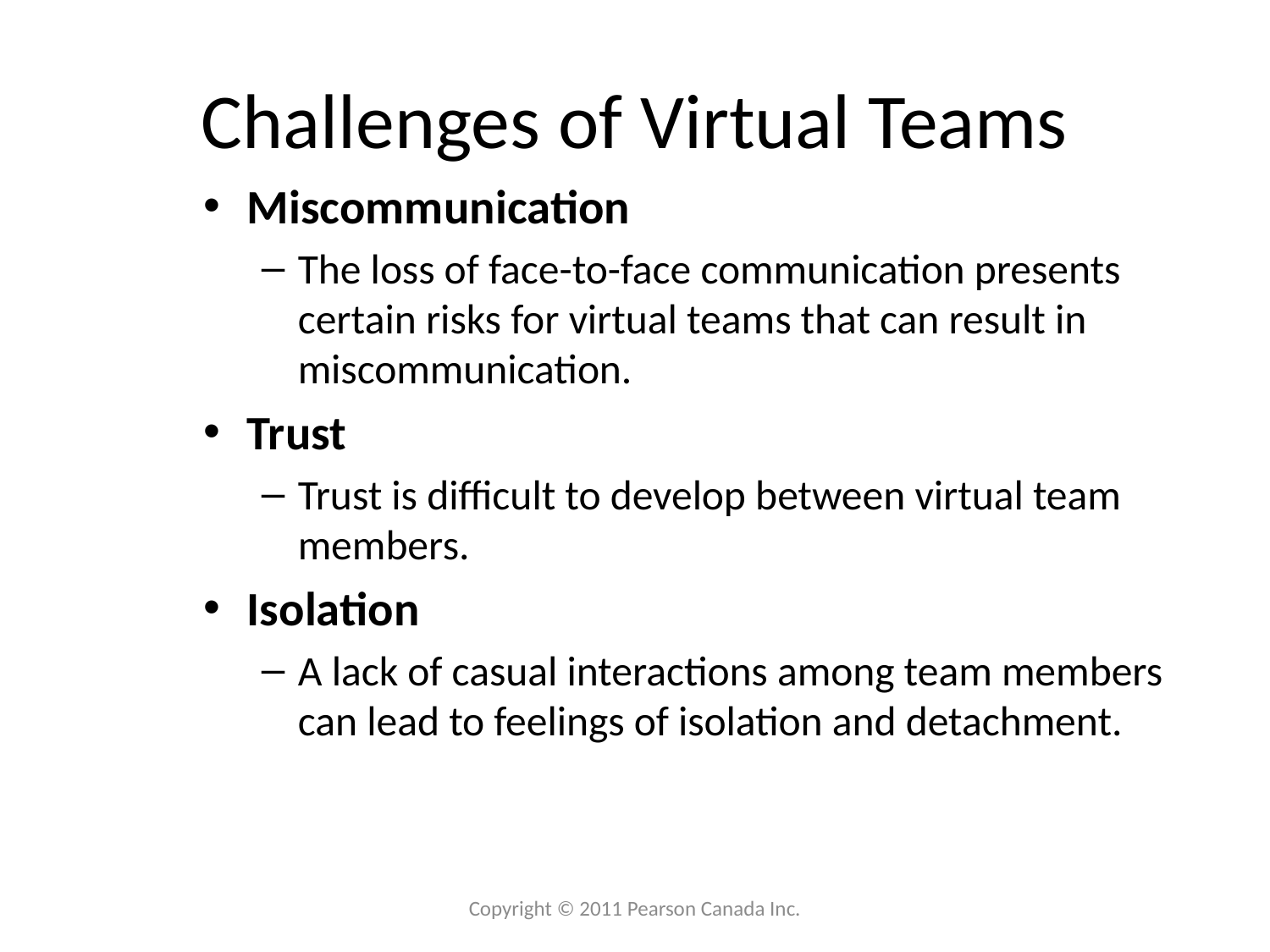

# Challenges of Virtual Teams
Miscommunication
The loss of face-to-face communication presents certain risks for virtual teams that can result in miscommunication.
Trust
Trust is difficult to develop between virtual team members.
Isolation
A lack of casual interactions among team members can lead to feelings of isolation and detachment.
Copyright © 2011 Pearson Canada Inc.